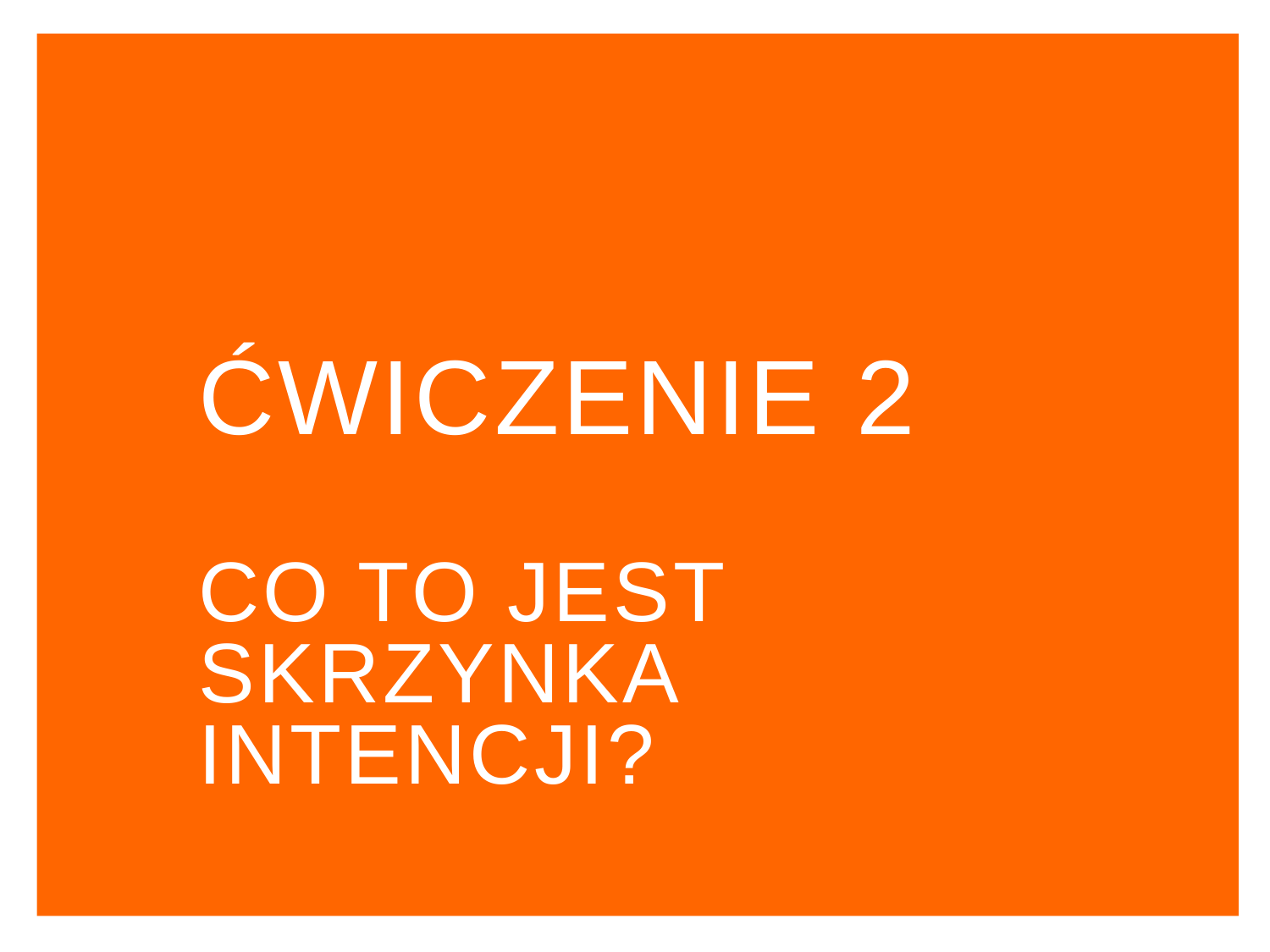

# Ćwiczenie 2 co to jest skrzynka intencji?